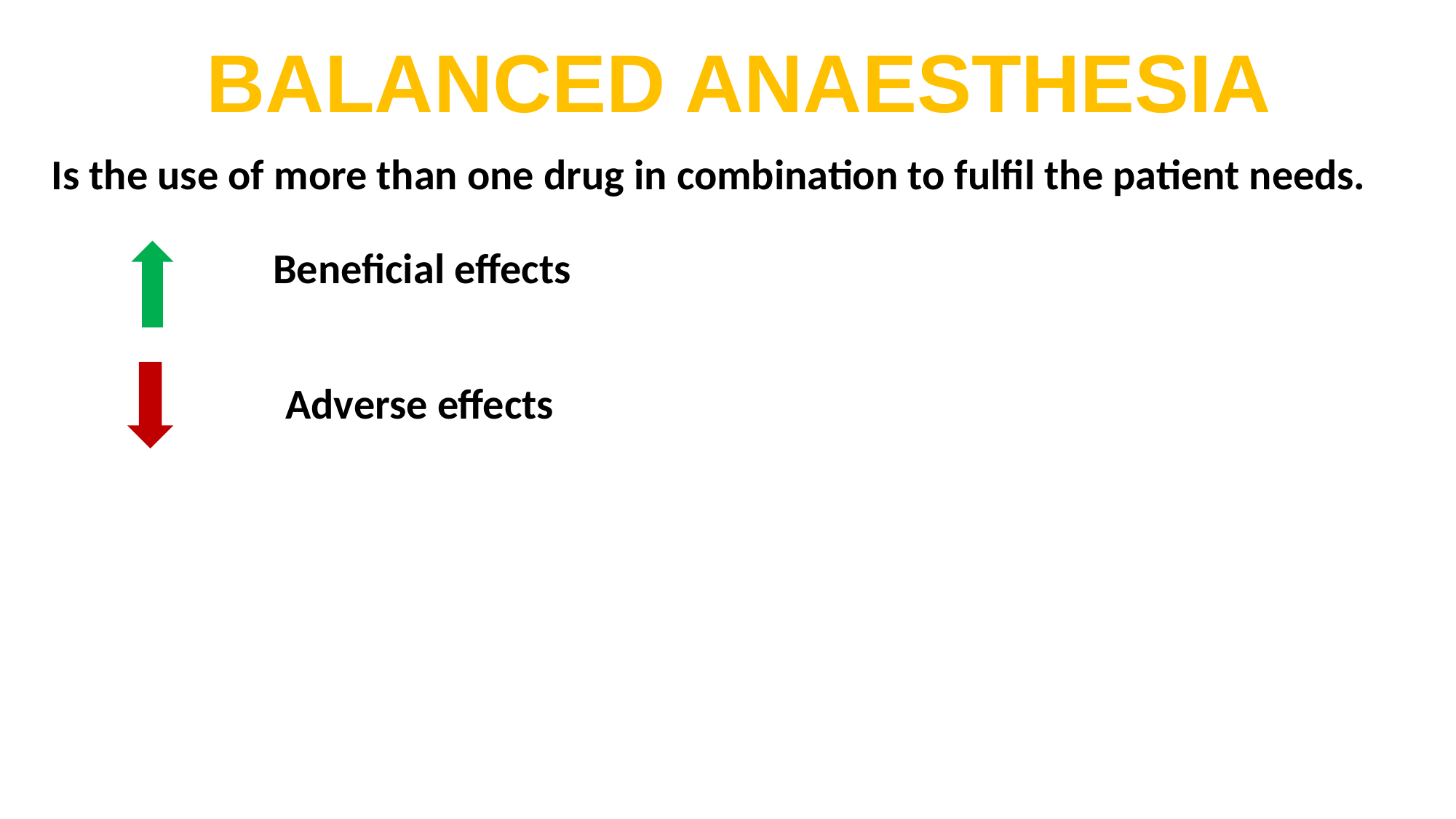

Balanced Anaesthesia
Is the use of more than one drug in combination to fulfil the patient needs.

Beneficial effects

Adverse effects